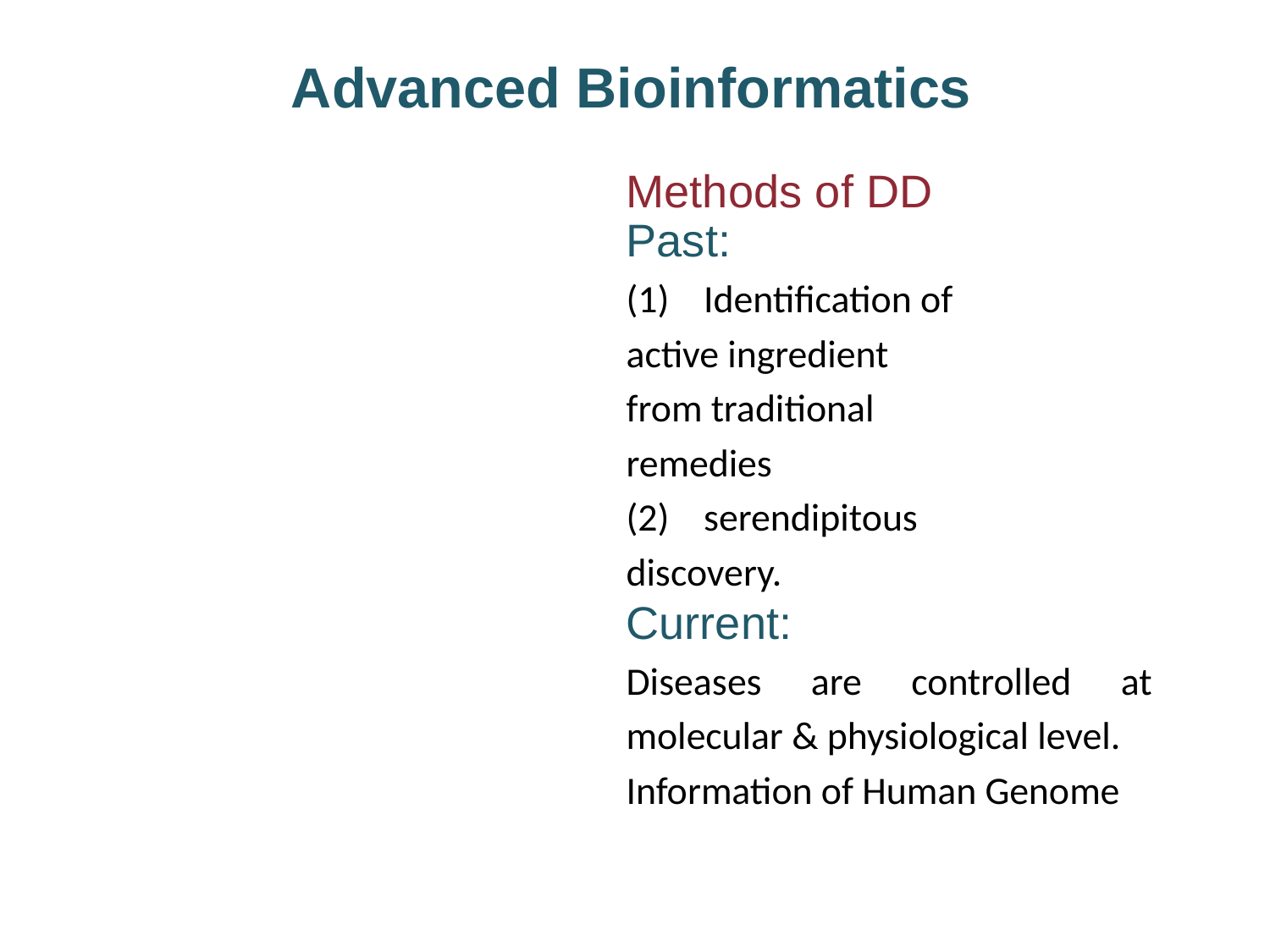

Advanced Bioinformatics
Methods of DD Past:
(1)    Identification of active ingredient from traditional remedies
(2)    serendipitous discovery. Current:
Diseases are controlled at molecular & physiological level.
Information of Human Genome